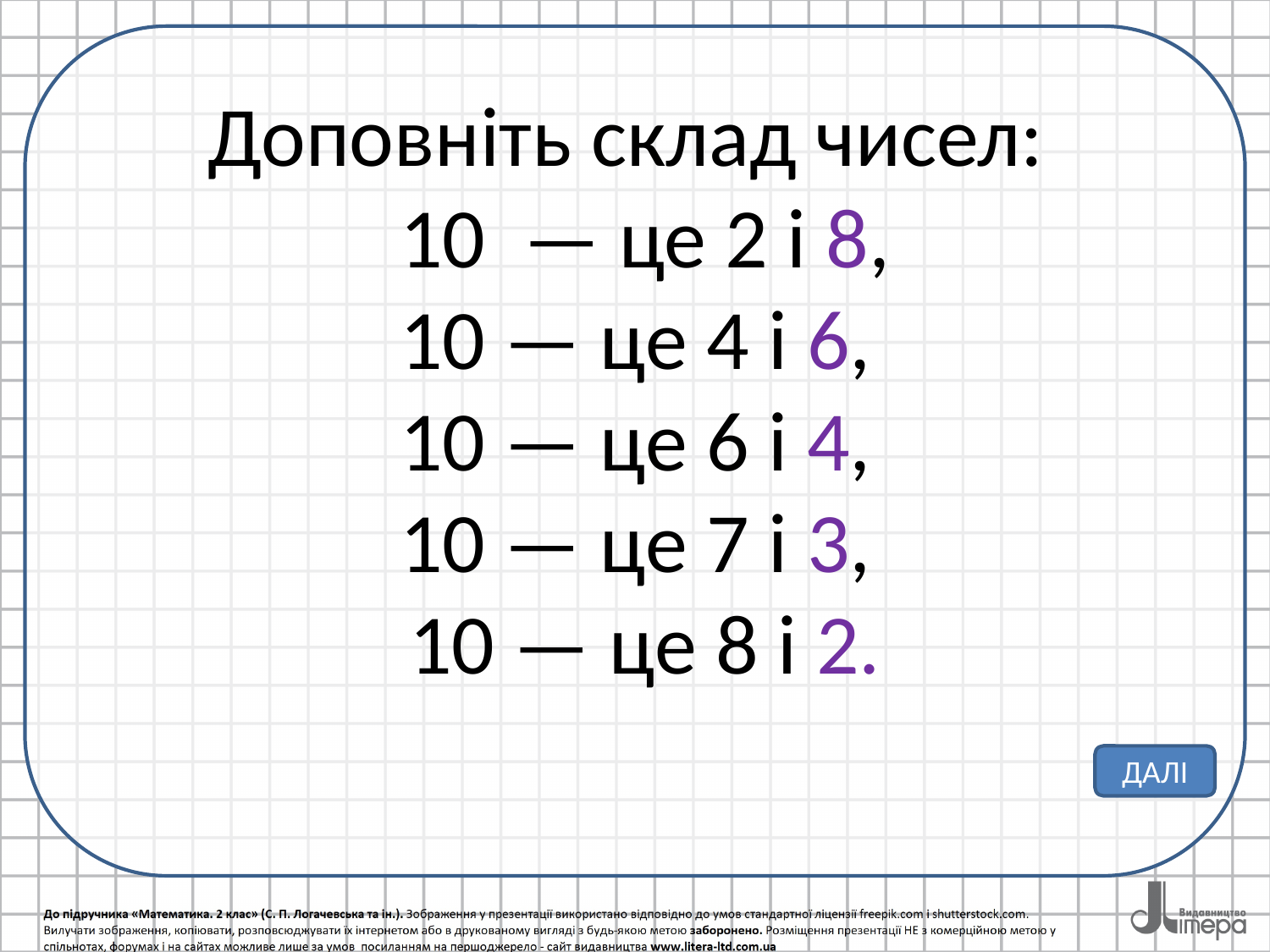

# Доповніть склад чисел: 10  — це 2 і 8, 10 — це 4 і 6, 10 — це 6 і 4, 10 — це 7 і 3, 10 — це 8 і 2.
ДАЛІ